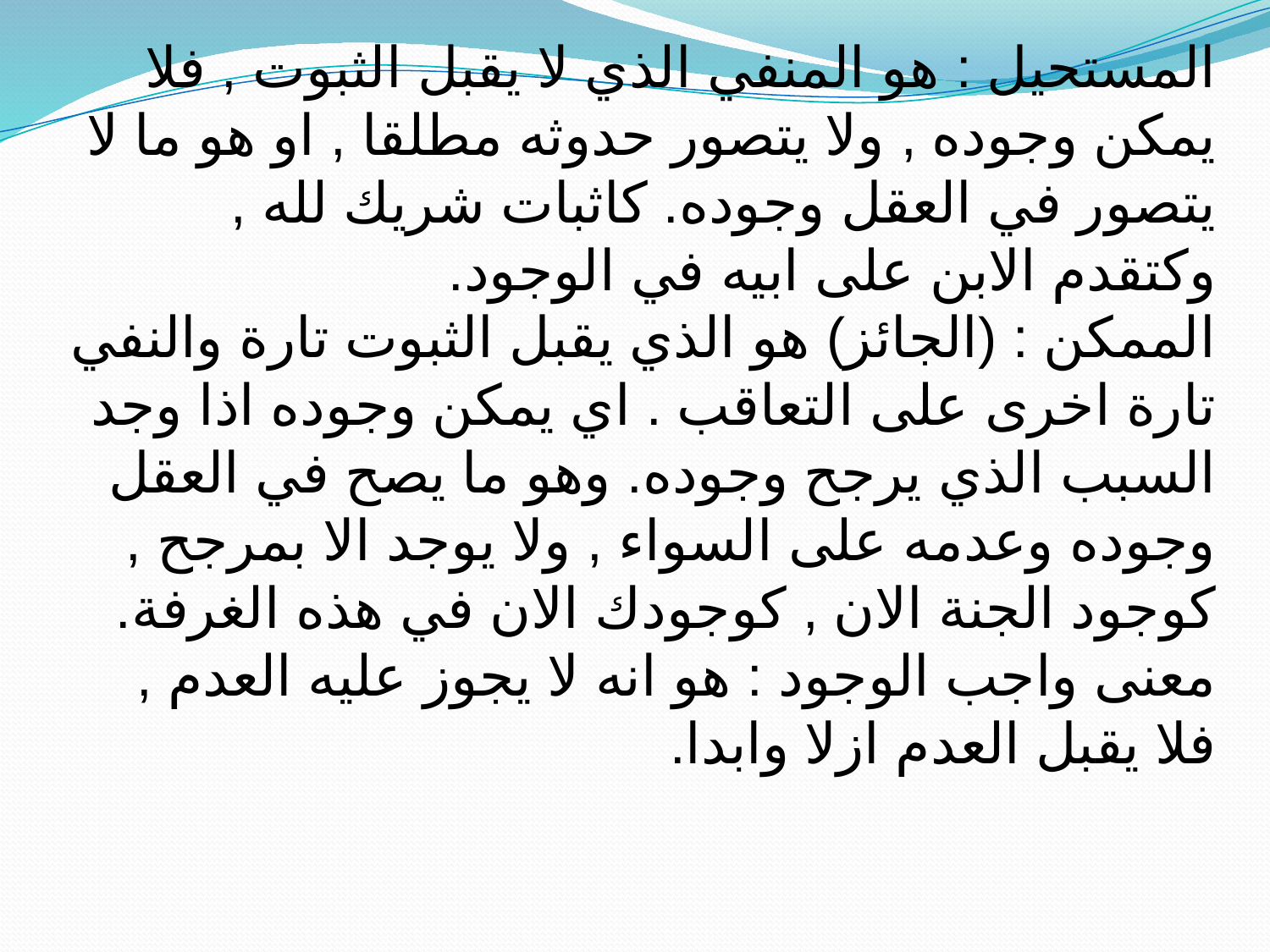

# المستحيل : هو المنفي الذي لا يقبل الثبوت , فلا يمكن وجوده , ولا يتصور حدوثه مطلقا , او هو ما لا يتصور في العقل وجوده. كاثبات شريك لله , وكتقدم الابن على ابيه في الوجود. الممكن : (الجائز) هو الذي يقبل الثبوت تارة والنفي تارة اخرى على التعاقب . اي يمكن وجوده اذا وجد السبب الذي يرجح وجوده. وهو ما يصح في العقل وجوده وعدمه على السواء , ولا يوجد الا بمرجح , كوجود الجنة الان , كوجودك الان في هذه الغرفة. معنى واجب الوجود : هو انه لا يجوز عليه العدم , فلا يقبل العدم ازلا وابدا.